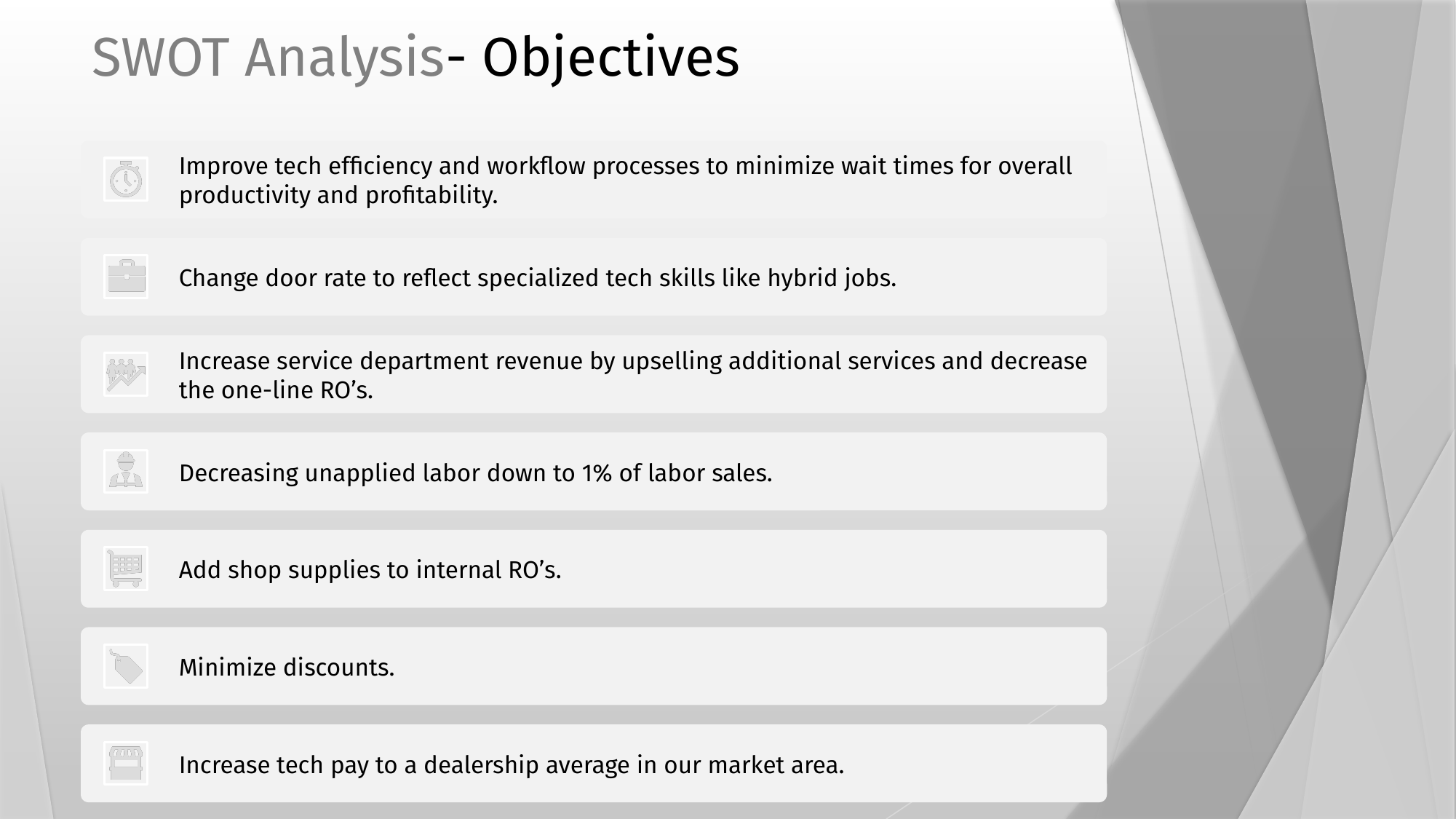

# SWOT Analysis- Objectives
Improve tech efficiency and workflow processes to minimize wait times for overall productivity and profitability.
Change door rate to reflect specialized tech skills like hybrid jobs.
Increase service department revenue by upselling additional services and decrease the one-line RO’s.
Decreasing unapplied labor down to 1% of labor sales.
Add shop supplies to internal RO’s.
Minimize discounts.
Increase tech pay to a dealership average in our market area.